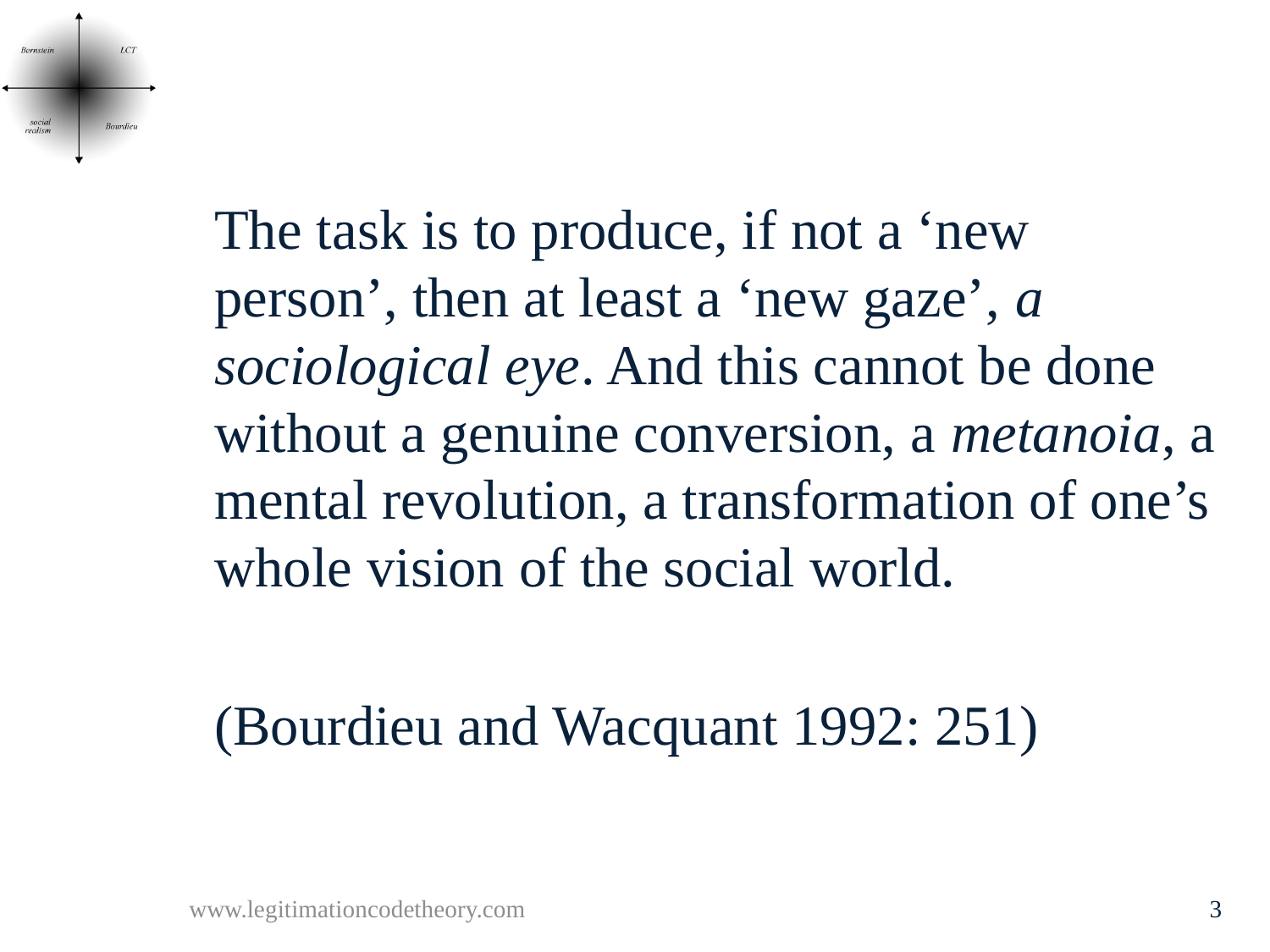

#

The task is to produce, if not a ‘new person’, then at least a ‘new gaze’, a sociological eye. And this cannot be done without a genuine conversion, a metanoia, a mental revolution, a transformation of one’s whole vision of the social world.

(Bourdieu and Wacquant 1992: 251)

www.legitimationcodetheory.com
3